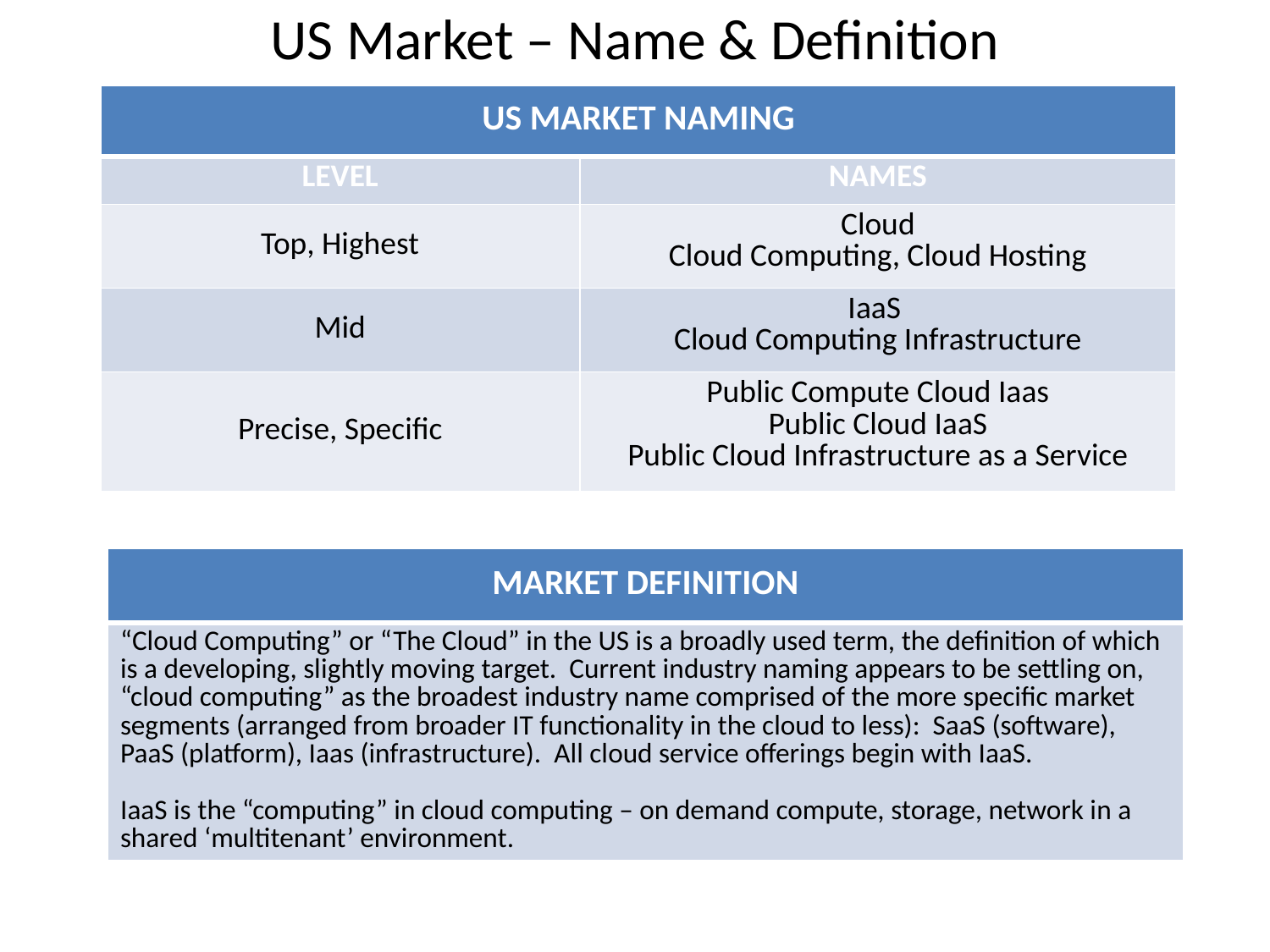

# US Market – Name & Definition
| US MARKET NAMING |  |
| --- | --- |
| LEVEL | NAMES |
| Top, Highest | Cloud Cloud Computing, Cloud Hosting |
| Mid | IaaS Cloud Computing Infrastructure |
| Precise, Specific | Public Compute Cloud Iaas Public Cloud IaaS Public Cloud Infrastructure as a Service |
| MARKET DEFINITION |
| --- |
| “Cloud Computing” or “The Cloud” in the US is a broadly used term, the definition of which is a developing, slightly moving target. Current industry naming appears to be settling on, “cloud computing” as the broadest industry name comprised of the more specific market segments (arranged from broader IT functionality in the cloud to less): SaaS (software), PaaS (platform), Iaas (infrastructure). All cloud service offerings begin with IaaS. IaaS is the “computing” in cloud computing – on demand compute, storage, network in a shared ‘multitenant’ environment. |